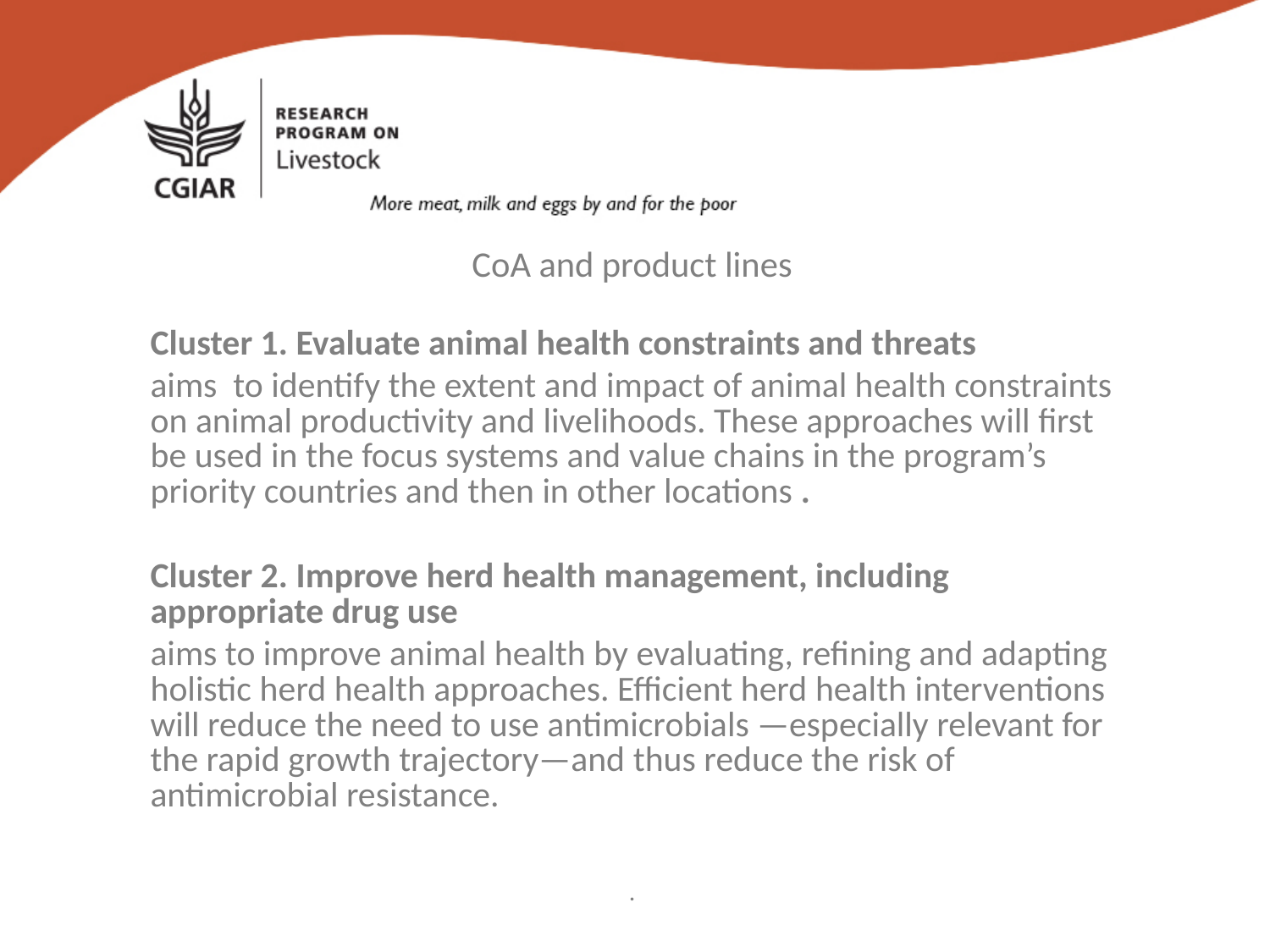

CoA and product lines

Cluster 1. Evaluate animal health constraints and threats
aims  to identify the extent and impact of animal health constraints on animal productivity and livelihoods. These approaches will first be used in the focus systems and value chains in the program’s priority countries and then in other locations .

Cluster 2. Improve herd health management, including appropriate drug use
aims to improve animal health by evaluating, refining and adapting holistic herd health approaches. Efficient herd health interventions will reduce the need to use antimicrobials —especially relevant for the rapid growth trajectory—and thus reduce the risk of antimicrobial resistance.

.